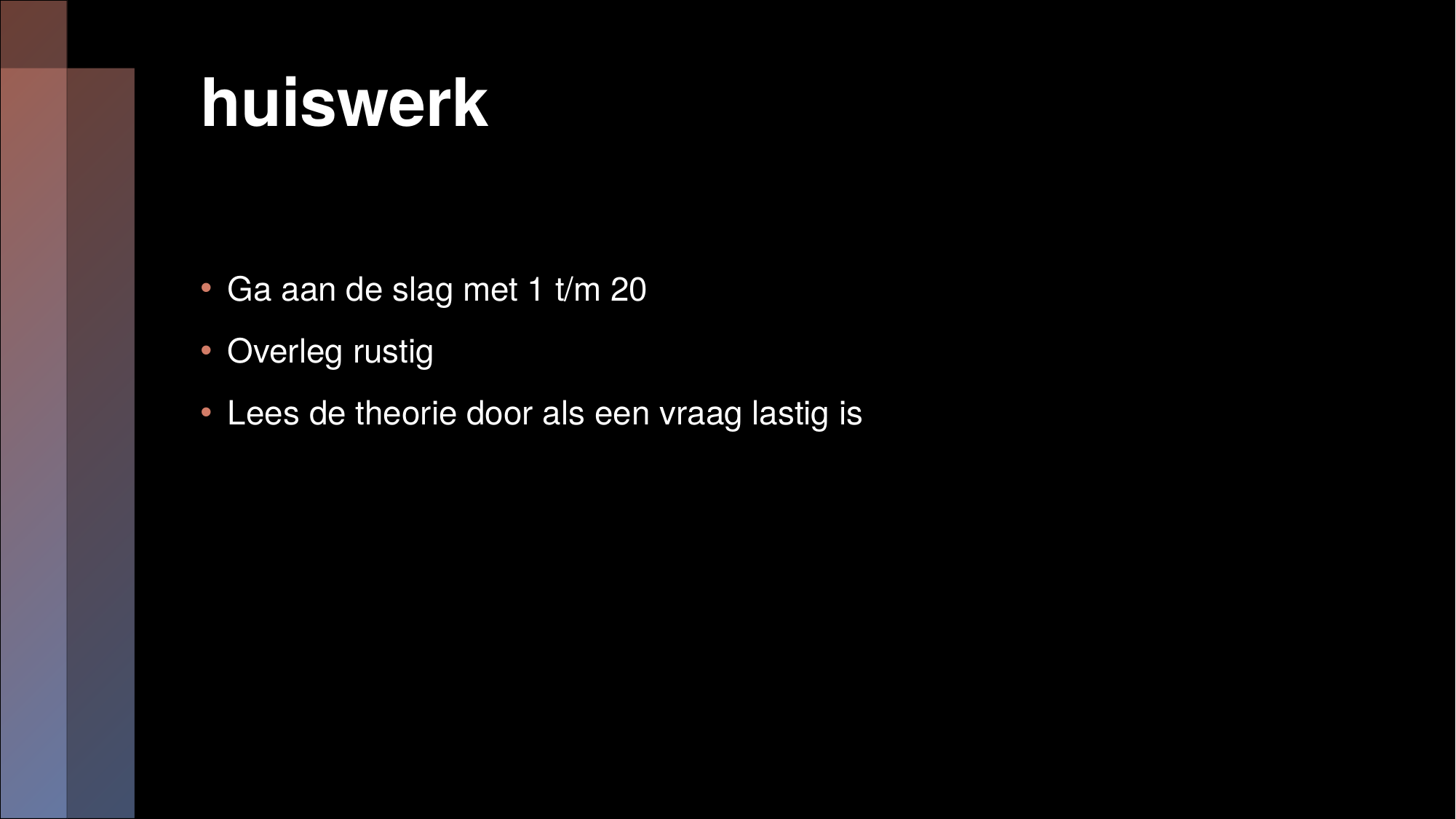

# huiswerk
Ga aan de slag met 1 t/m 20
Overleg rustig
Lees de theorie door als een vraag lastig is